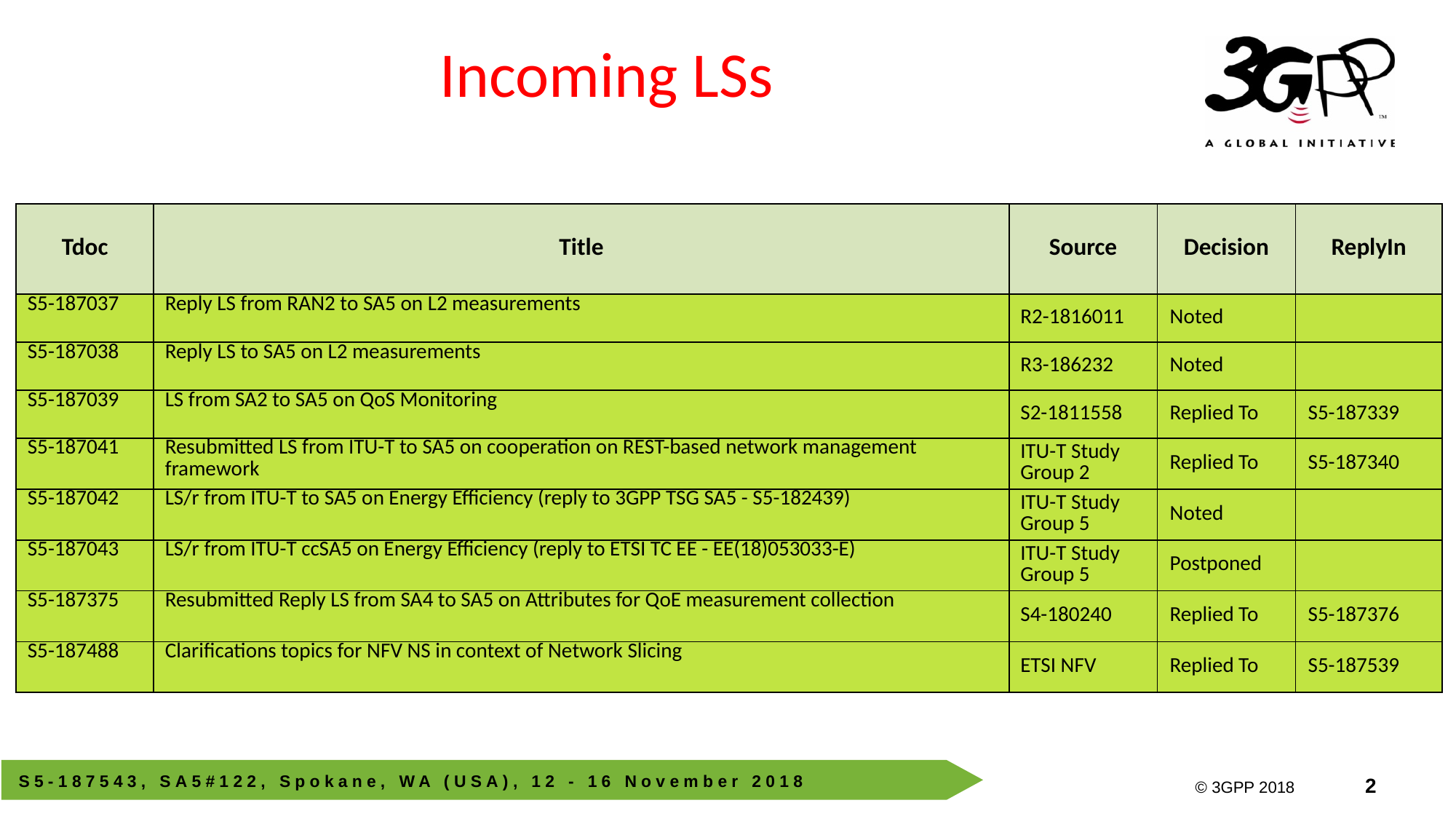

# Incoming LSs
| Tdoc | Title | Source | Decision | ReplyIn |
| --- | --- | --- | --- | --- |
| S5-187037 | Reply LS from RAN2 to SA5 on L2 measurements | R2-1816011 | Noted |  |
| S5-187038 | Reply LS to SA5 on L2 measurements | R3-186232 | Noted |  |
| S5-187039 | LS from SA2 to SA5 on QoS Monitoring | S2-1811558 | Replied To | S5-187339 |
| S5-187041 | Resubmitted LS from ITU-T to SA5 on cooperation on REST-based network management framework | ITU-T Study Group 2 | Replied To | S5-187340 |
| S5-187042 | LS/r from ITU-T to SA5 on Energy Efficiency (reply to 3GPP TSG SA5 - S5-182439) | ITU-T Study Group 5 | Noted |  |
| S5-187043 | LS/r from ITU-T ccSA5 on Energy Efficiency (reply to ETSI TC EE - EE(18)053033-E) | ITU-T Study Group 5 | Postponed |  |
| S5-187375 | Resubmitted Reply LS from SA4 to SA5 on Attributes for QoE measurement collection | S4-180240 | Replied To | S5-187376 |
| S5-187488 | Clarifications topics for NFV NS in context of Network Slicing | ETSI NFV | Replied To | S5-187539 |